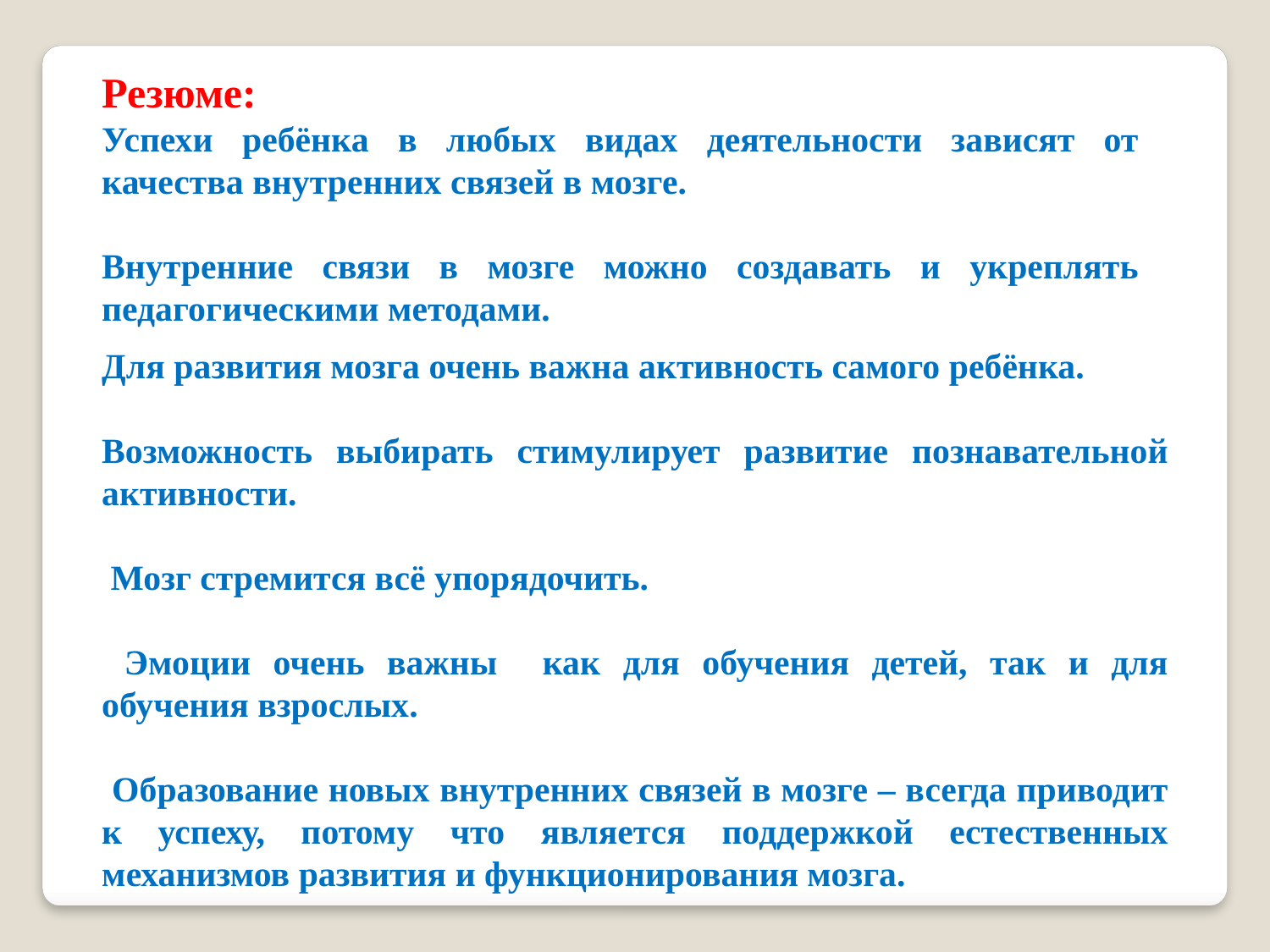

Резюме:
Успехи ребёнка в любых видах деятельности зависят от качества внутренних связей в мозге.

Внутренние связи в мозге можно создавать и укреплять педагогическими методами.

Для развития мозга очень важна активность самого ребёнка.

Возможность выбирать стимулирует развитие познавательной активности.

 Мозг стремится всё упорядочить.

 Эмоции очень важны  как для обучения детей, так и для обучения взрослых.

 Образование новых внутренних связей в мозге – всегда приводит к успеху, потому что является поддержкой естественных механизмов развития и функционирования мозга.